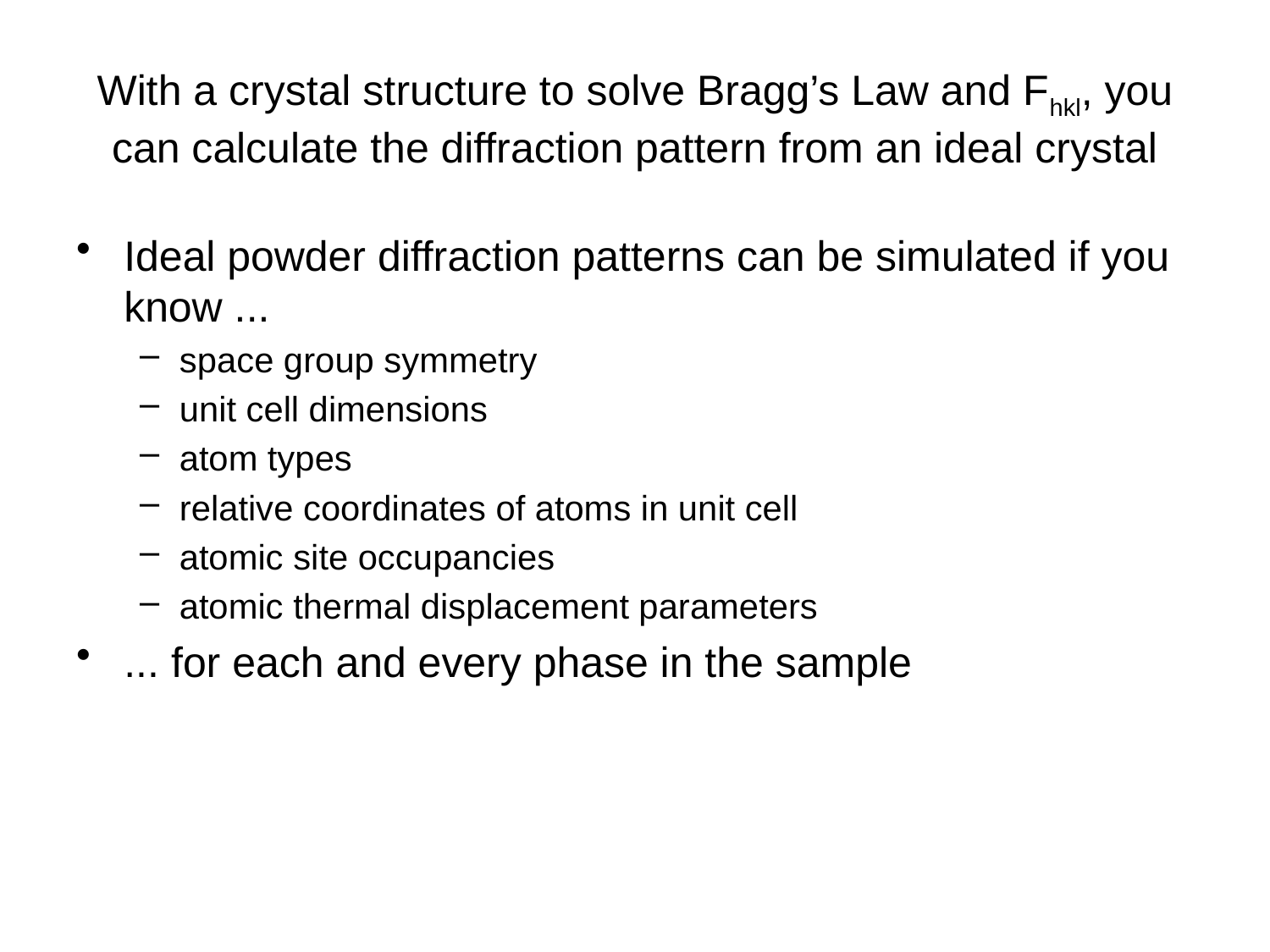

# With a crystal structure to solve Bragg’s Law and Fhkl, you can calculate the diffraction pattern from an ideal crystal
Ideal powder diffraction patterns can be simulated if you know ...
space group symmetry
unit cell dimensions
atom types
relative coordinates of atoms in unit cell
atomic site occupancies
atomic thermal displacement parameters
... for each and every phase in the sample